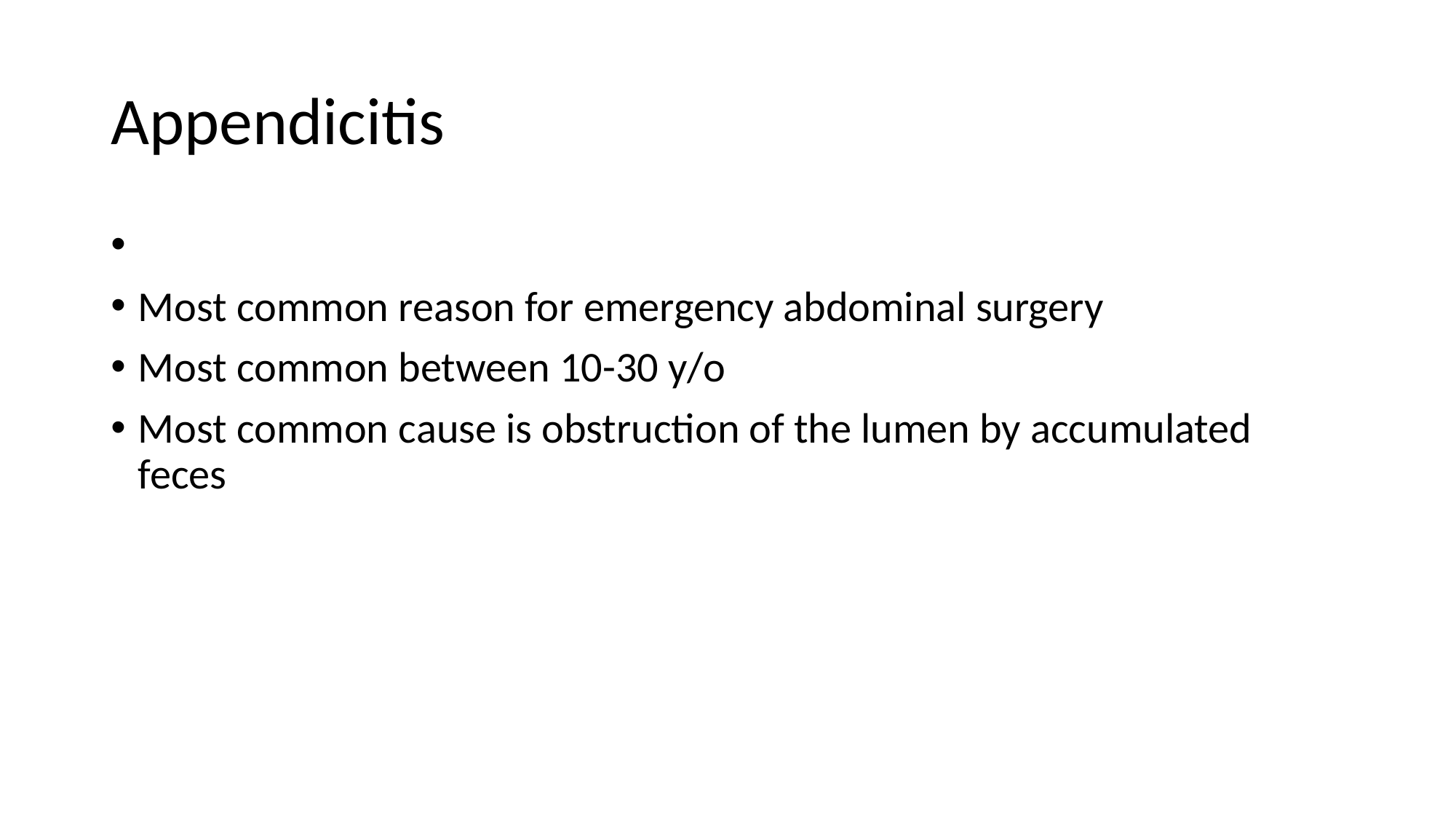

# Appendicitis

Most common reason for emergency abdominal surgery
Most common between 10-30 y/o
Most common cause is obstruction of the lumen by accumulated feces